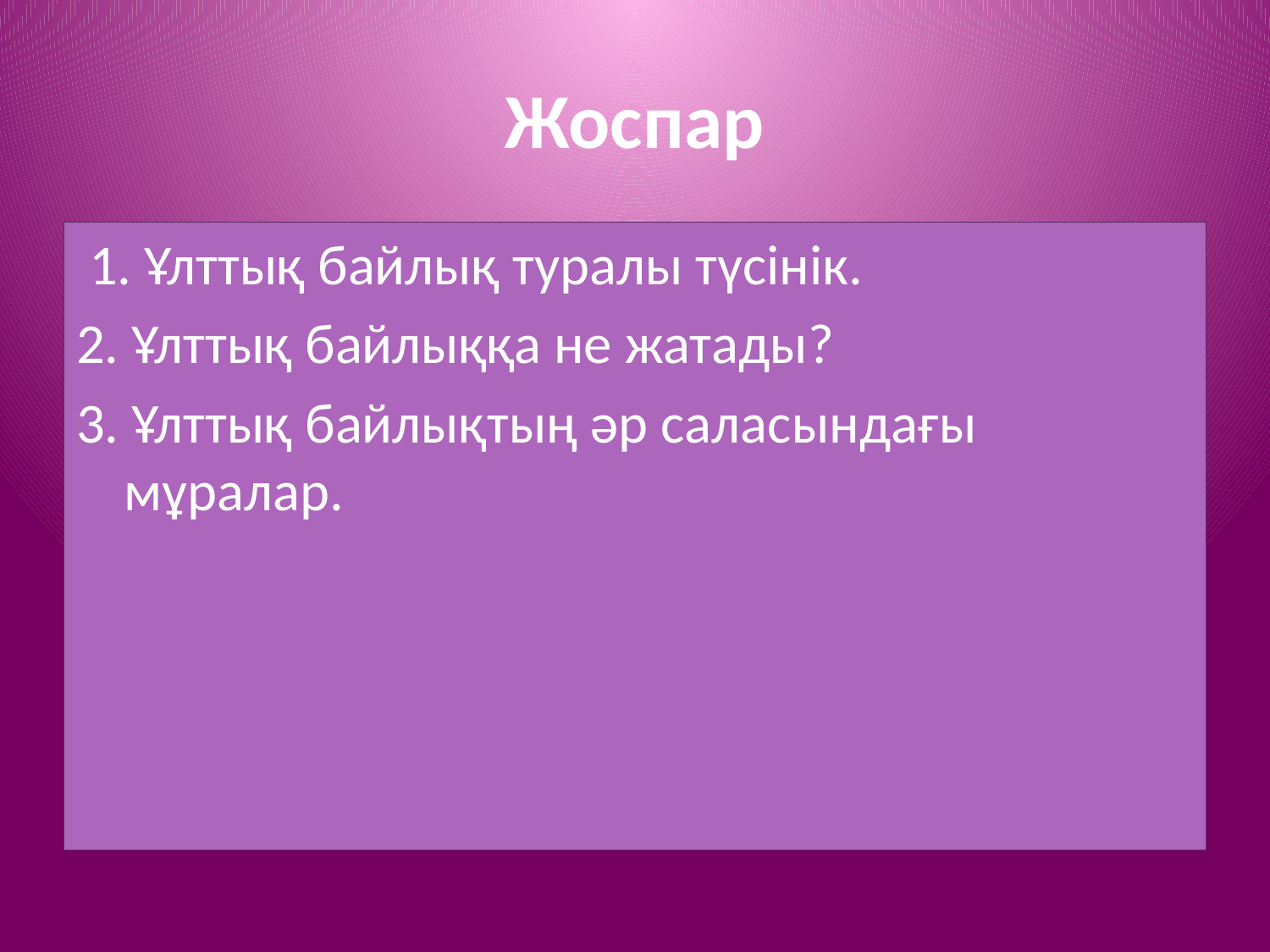

# Жоспар
 1. Ұлттық байлық туралы түсінік.
2. Ұлттық байлыққа не жатады?
3. Ұлттық байлықтың әр саласындағы мұралар.